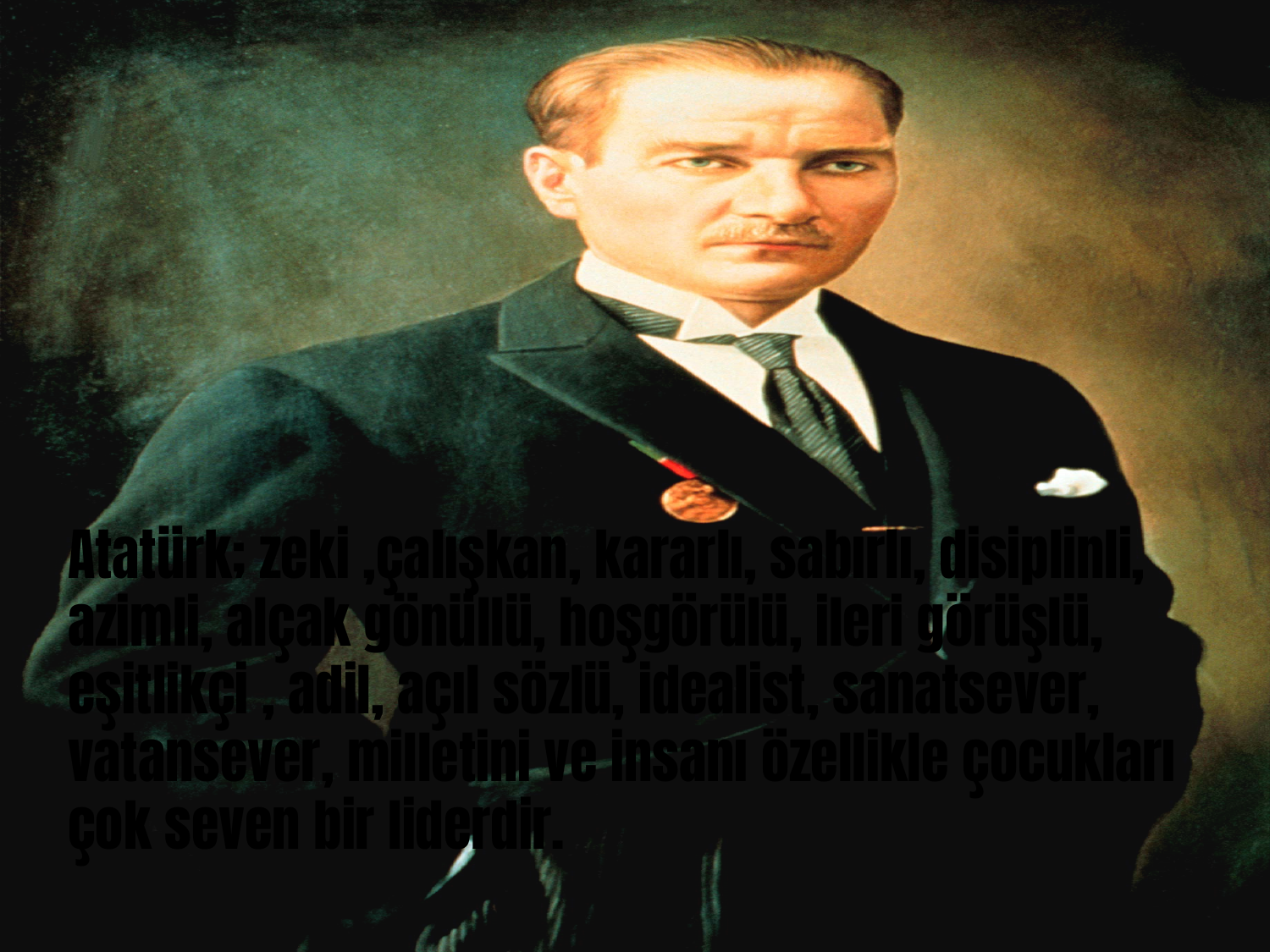

#
Atatürk; zeki ,çalışkan, kararlı, sabırlı, disiplinli,  azimli, alçak gönüllü, hoşgörülü, ileri görüşlü, eşitlikçi , adil, açıl sözlü, idealist, sanatsever, vatansever, milletini ve insanı özellikle çocukları çok seven bir liderdir.